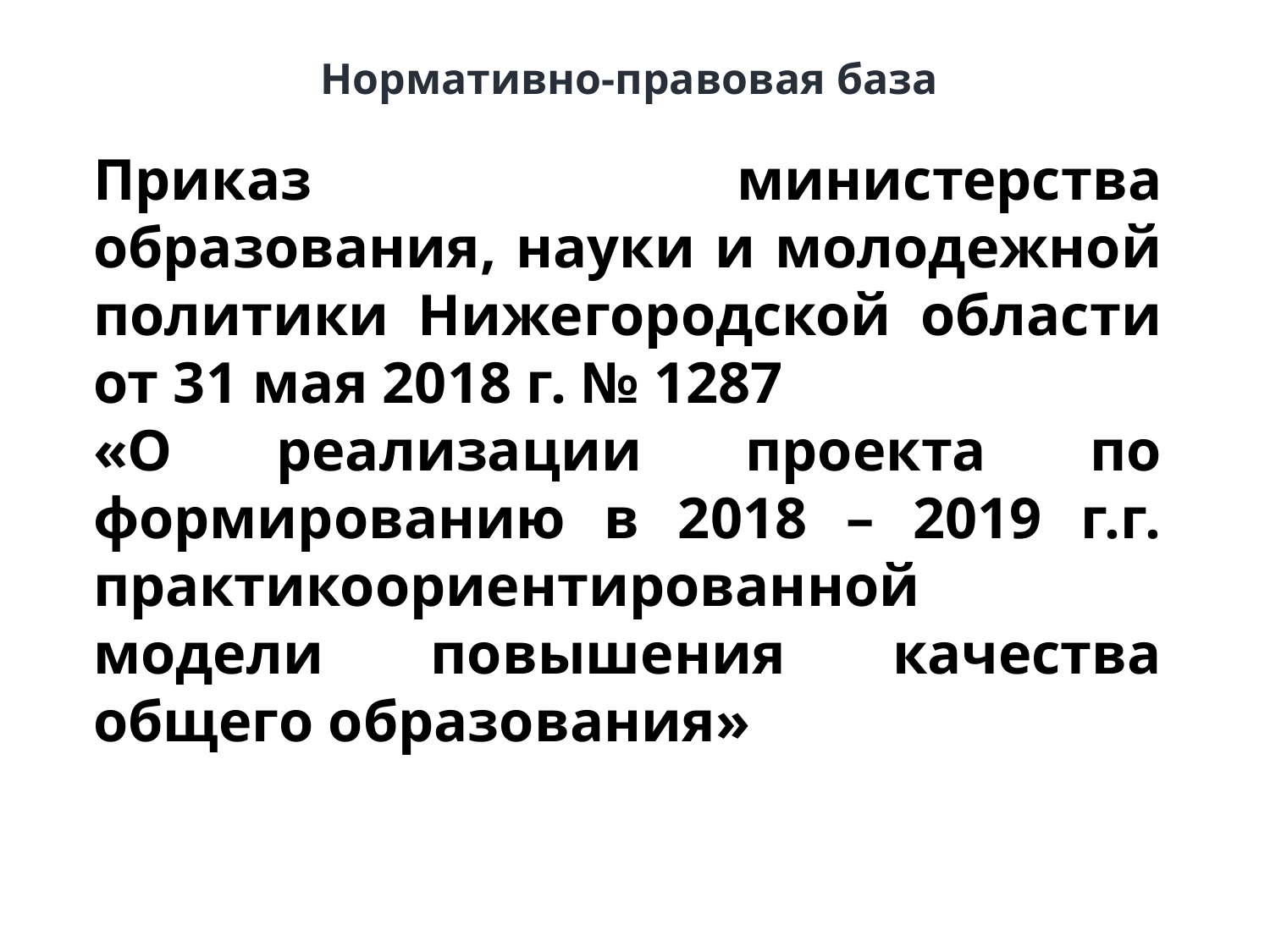

Нормативно-правовая база
Приказ министерства образования, науки и молодежной политики Нижегородской области от 31 мая 2018 г. № 1287
«О реализации проекта по формированию в 2018 – 2019 г.г. практикоориентированной модели повышения качества общего образования»